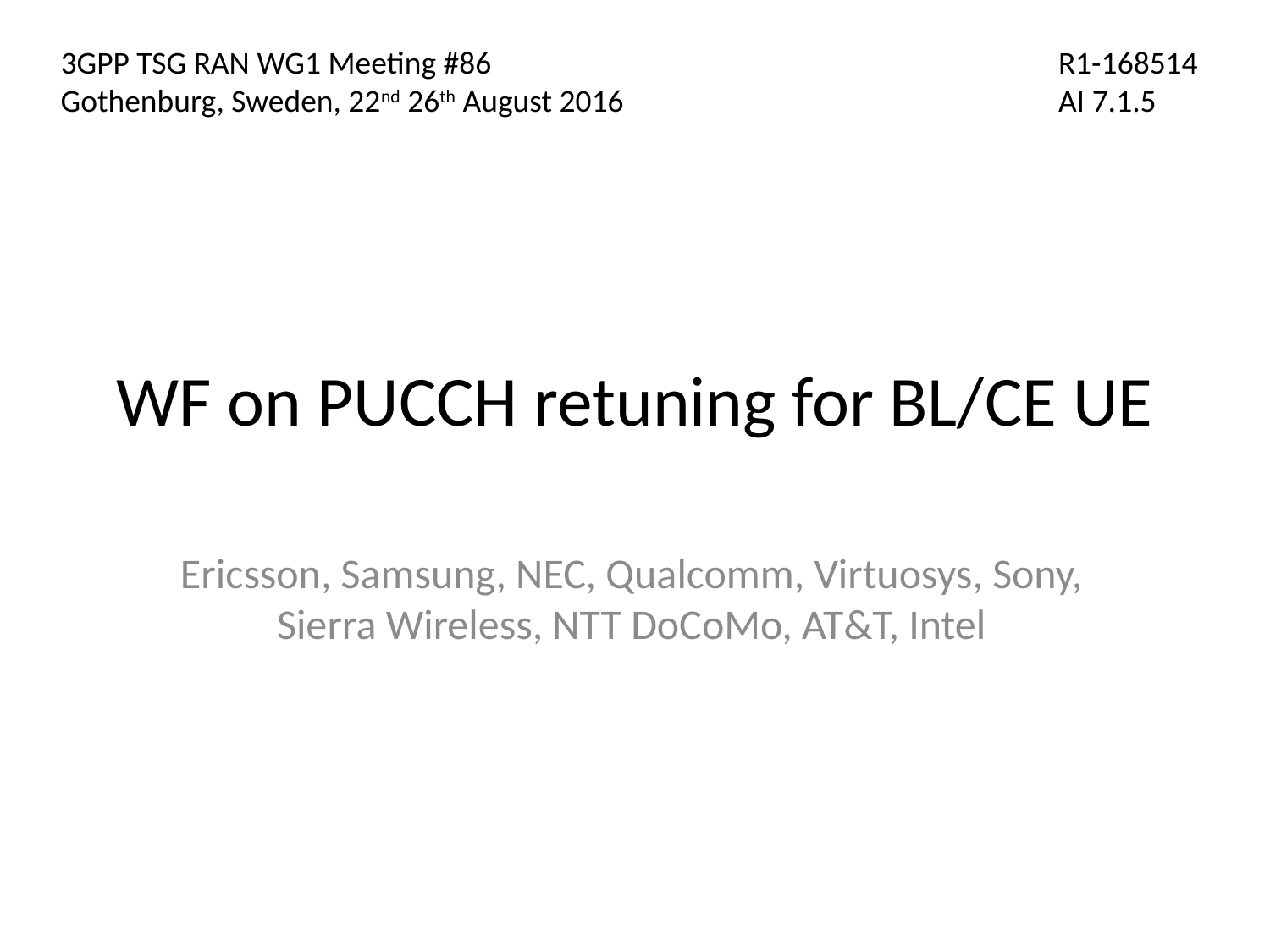

3GPP TSG RAN WG1 Meeting #86
Gothenburg, Sweden, 22nd 26th August 2016

R1-168514
AI 7.1.5
# WF on PUCCH retuning for BL/CE UE
Ericsson, Samsung, NEC, Qualcomm, Virtuosys, Sony, Sierra Wireless, NTT DoCoMo, AT&T, Intel